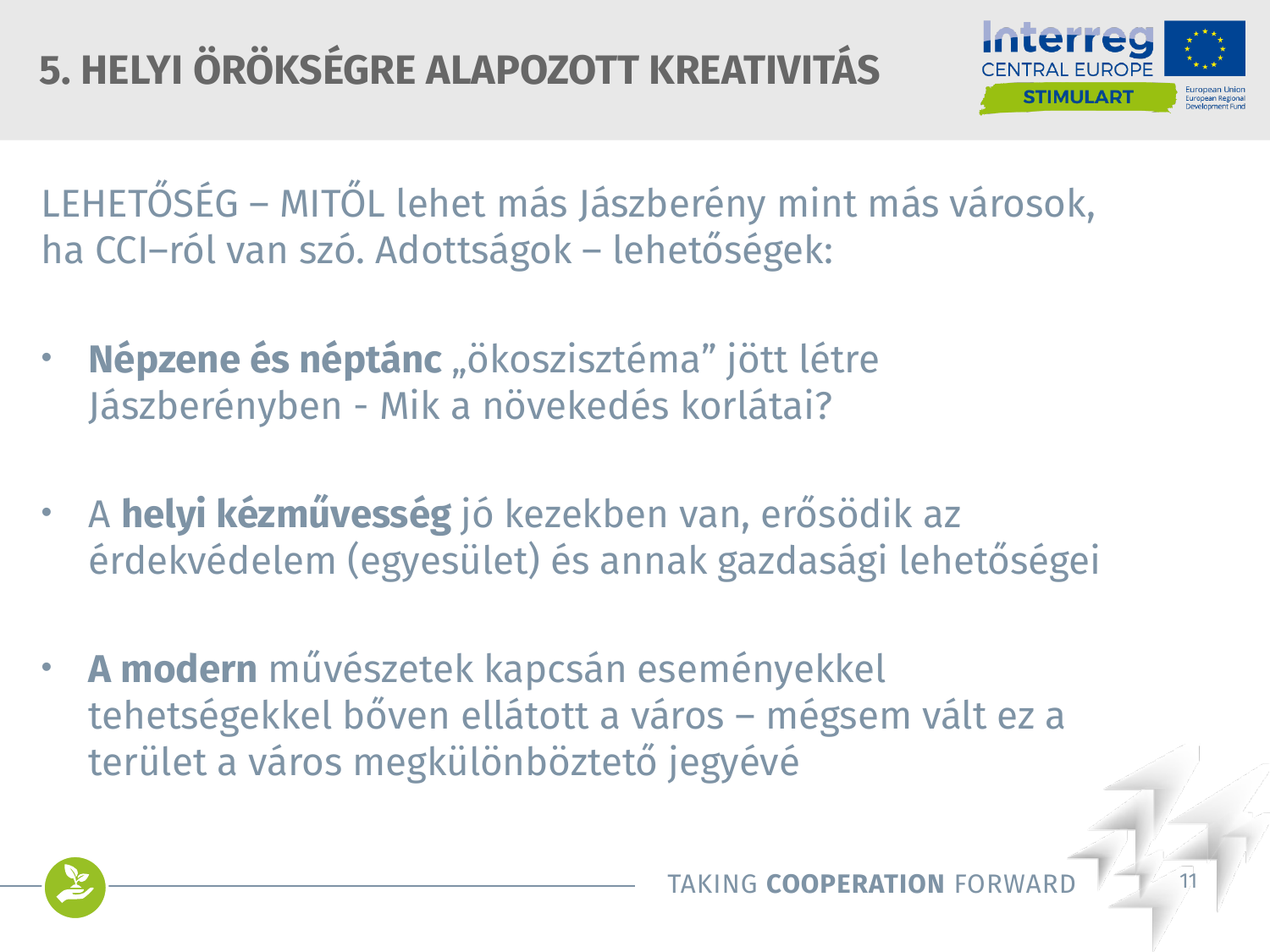

# 5. Helyi örökségre alapozott kreativitás
LEHETŐSÉG – MITŐL lehet más Jászberény mint más városok, ha CCI–ról van szó. Adottságok – lehetőségek:

Népzene és néptánc „ökoszisztéma” jött létre Jászberényben - Mik a növekedés korlátai?

A helyi kézművesség jó kezekben van, erősödik az érdekvédelem (egyesület) és annak gazdasági lehetőségei

A modern művészetek kapcsán eseményekkel tehetségekkel bőven ellátott a város – mégsem vált ez a terület a város megkülönböztető jegyévé